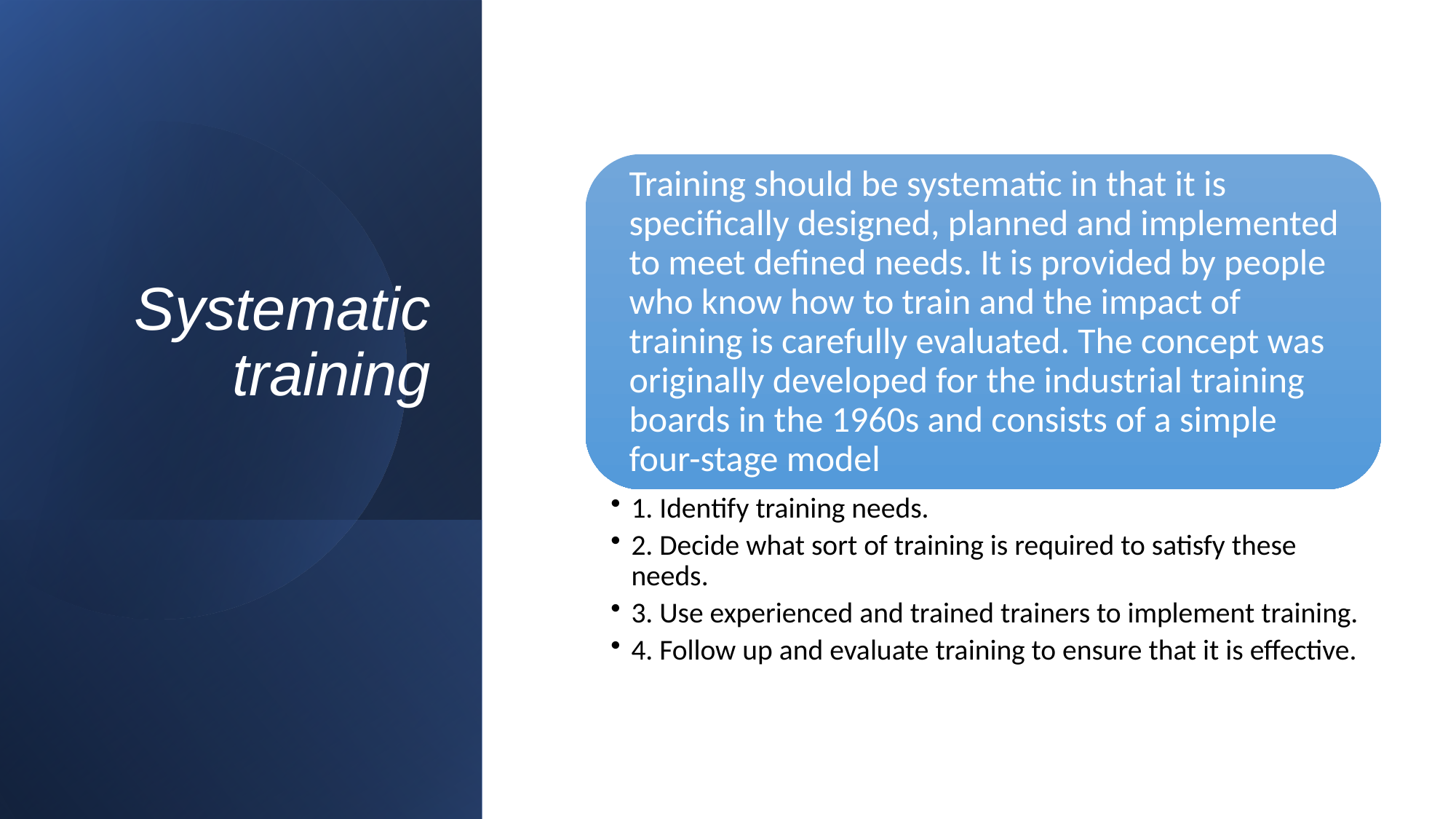

Training should be systematic in that it is specifically designed, planned and implemented to meet defined needs. It is provided by people who know how to train and the impact of training is carefully evaluated. The concept was originally developed for the industrial training boards in the 1960s and consists of a simple four-stage model
1. Identify training needs.
2. Decide what sort of training is required to satisfy these needs.
3. Use experienced and trained trainers to implement training.
4. Follow up and evaluate training to ensure that it is effective.

# Systematic training